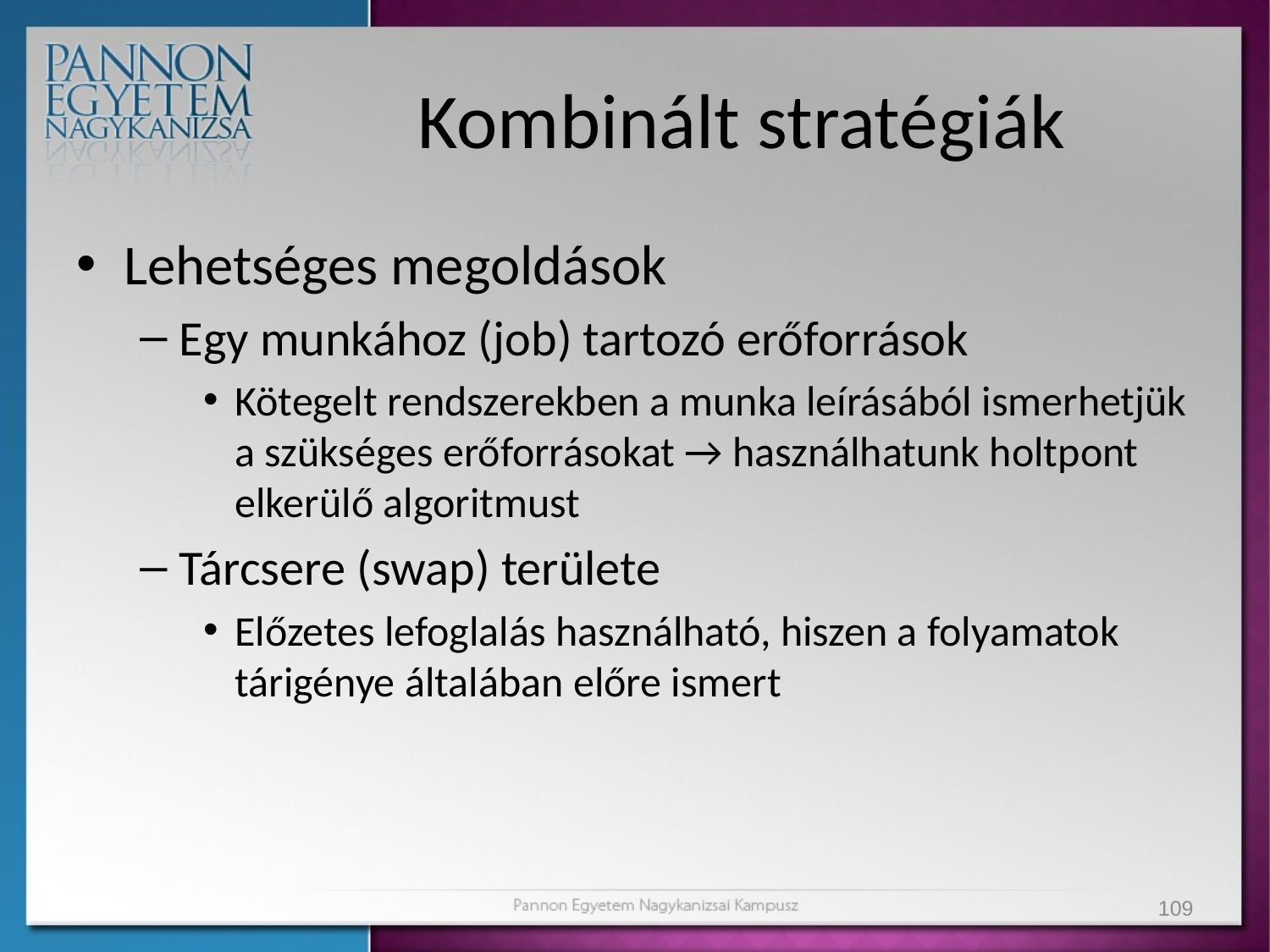

# Kombinált stratégiák
Lehetséges megoldások
Egy munkához (job) tartozó erőforrások
Kötegelt rendszerekben a munka leírásából ismerhetjük a szükséges erőforrásokat → használhatunk holtpont elkerülő algoritmust
Tárcsere (swap) területe
Előzetes lefoglalás használható, hiszen a folyamatok tárigénye általában előre ismert
109